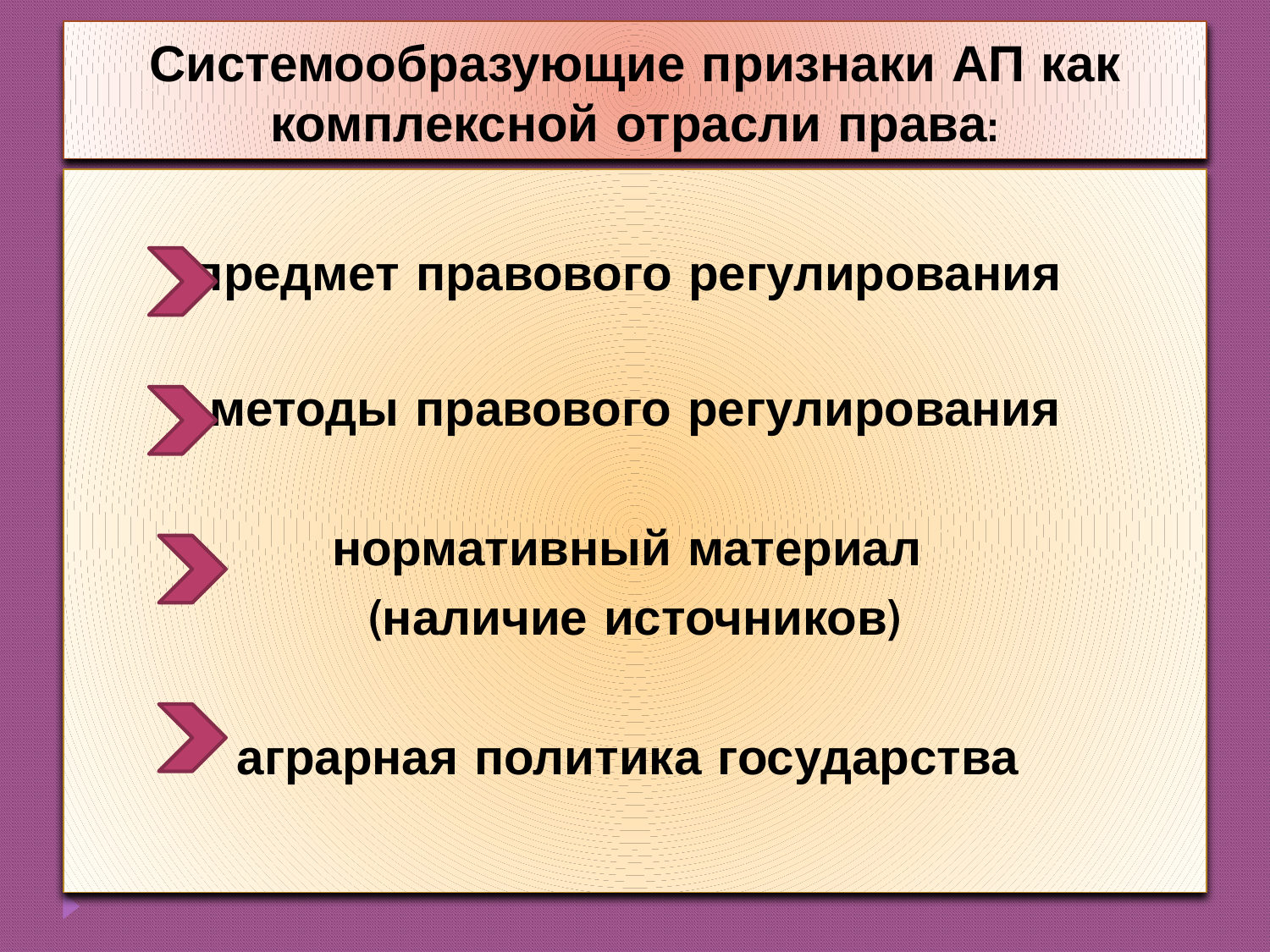

# Системообразующие признаки АП как комплексной отрасли права:

предмет правового регулирования

методы правового регулирования

нормативный материал
(наличие источников)

аграрная политика государства